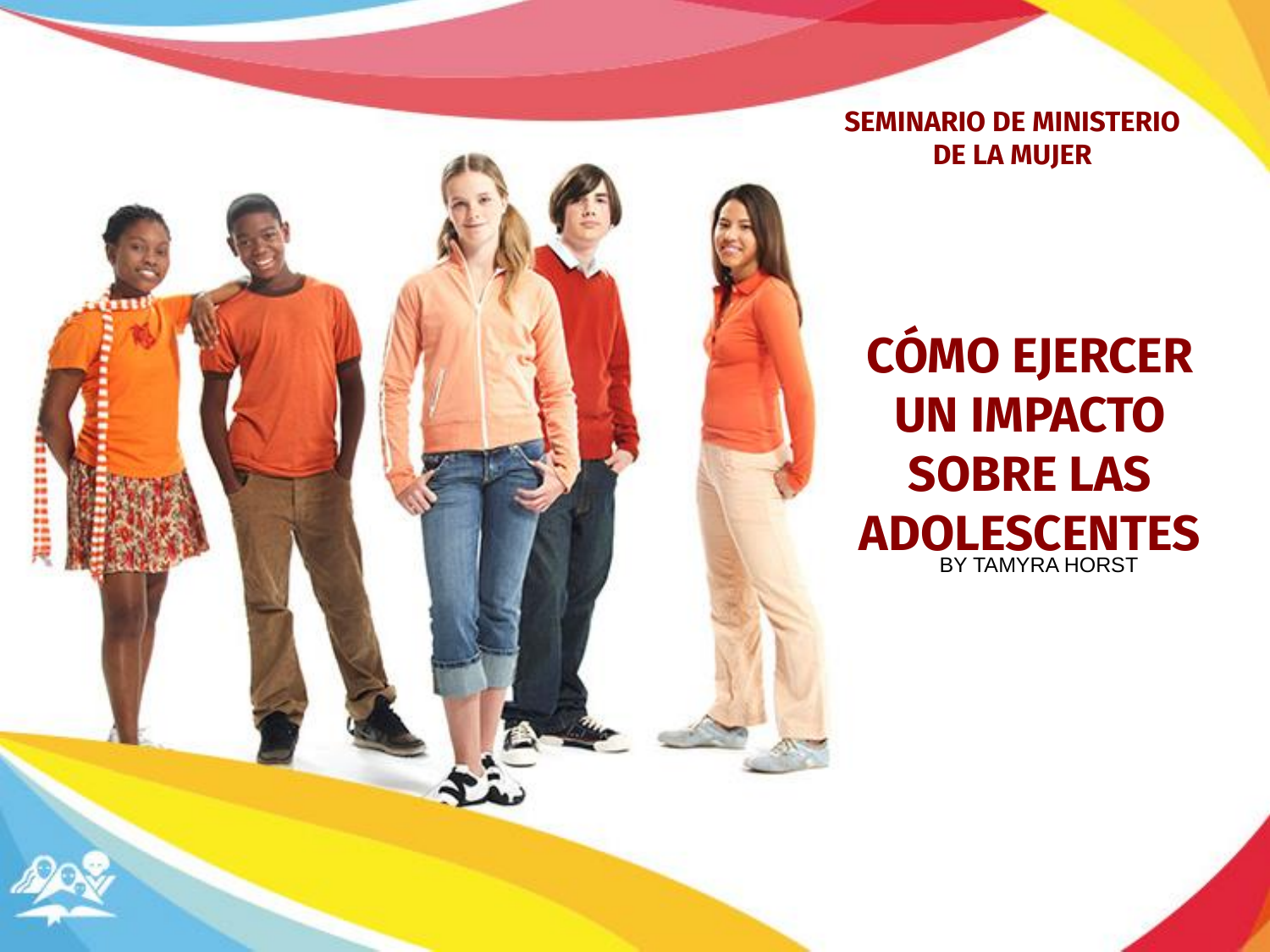

SEMINARIO DE MINISTERIO DE LA MUJER
CÓMO EJERCER UN IMPACTO SOBRE LAS ADOLESCENTES
BY TAMYRA HORST